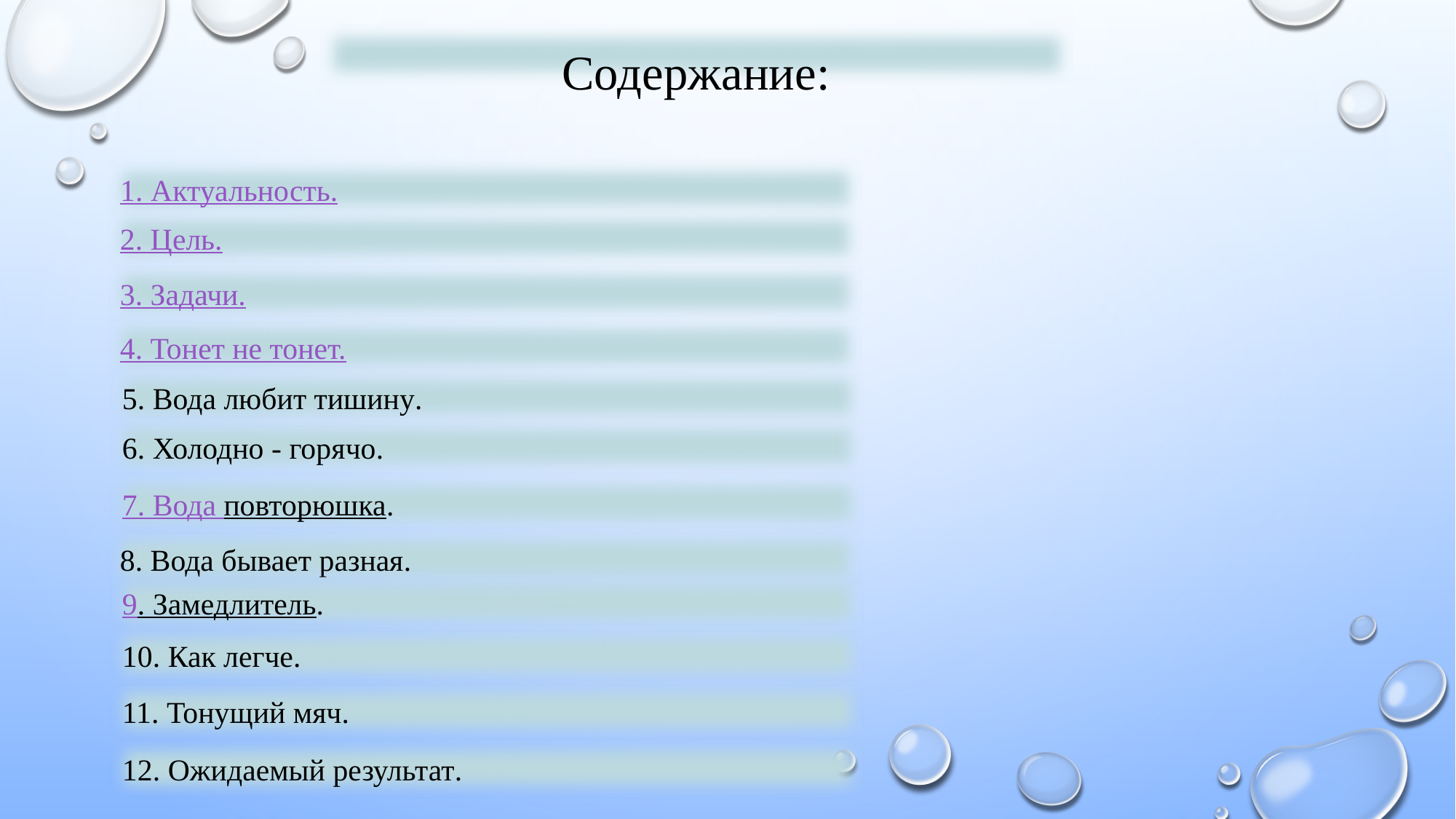

Содержание:
1. Актуальность.
2. Цель.
3. Задачи.
4. Тонет не тонет.
5. Вода любит тишину.
6. Холодно - горячо.
7. Вода повторюшка.
8. Вода бывает разная.
9. Замедлитель.
10. Как легче.
11. Тонущий мяч.
12. Ожидаемый результат.